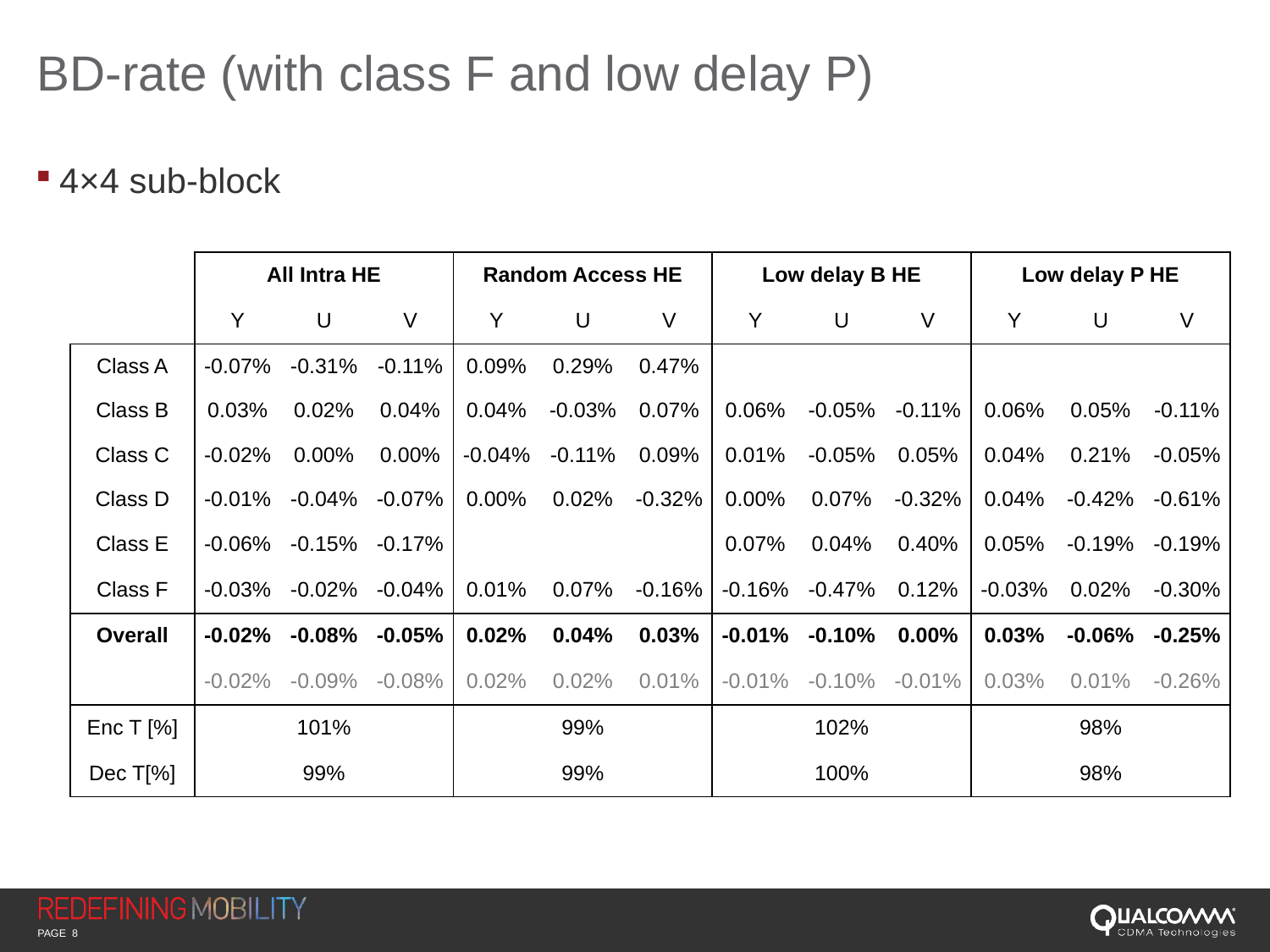

# BD-rate (with class F and low delay P)

4×4 sub-block

|  | All Intra HE |  |  | Random Access HE |  |  | Low delay B HE |  |  | Low delay P HE |  |  |
| --- | --- | --- | --- | --- | --- | --- | --- | --- | --- | --- | --- | --- |
|  | Y | U | V | Y | U | V | Y | U | V | Y | U | V |
| Class A | -0.07% | -0.31% | -0.11% | 0.09% | 0.29% | 0.47% |  |  |  |  |  |  |
| Class B | 0.03% | 0.02% | 0.04% | 0.04% | -0.03% | 0.07% | 0.06% | -0.05% | -0.11% | 0.06% | 0.05% | -0.11% |
| Class C | -0.02% | 0.00% | 0.00% | -0.04% | -0.11% | 0.09% | 0.01% | -0.05% | 0.05% | 0.04% | 0.21% | -0.05% |
| Class D | -0.01% | -0.04% | -0.07% | 0.00% | 0.02% | -0.32% | 0.00% | 0.07% | -0.32% | 0.04% | -0.42% | -0.61% |
| Class E | -0.06% | -0.15% | -0.17% |  |  |  | 0.07% | 0.04% | 0.40% | 0.05% | -0.19% | -0.19% |
| Class F | -0.03% | -0.02% | -0.04% | 0.01% | 0.07% | -0.16% | -0.16% | -0.47% | 0.12% | -0.03% | 0.02% | -0.30% |
| Overall | -0.02% | -0.08% | -0.05% | 0.02% | 0.04% | 0.03% | -0.01% | -0.10% | 0.00% | 0.03% | -0.06% | -0.25% |
|  | -0.02% | -0.09% | -0.08% | 0.02% | 0.02% | 0.01% | -0.01% | -0.10% | -0.01% | 0.03% | 0.01% | -0.26% |
| Enc T [%] | 101% |  |  | 99% |  |  | 102% |  |  | 98% |  |  |
| Dec T[%] | 99% |  |  | 99% |  |  | 100% |  |  | 98% |  |  |